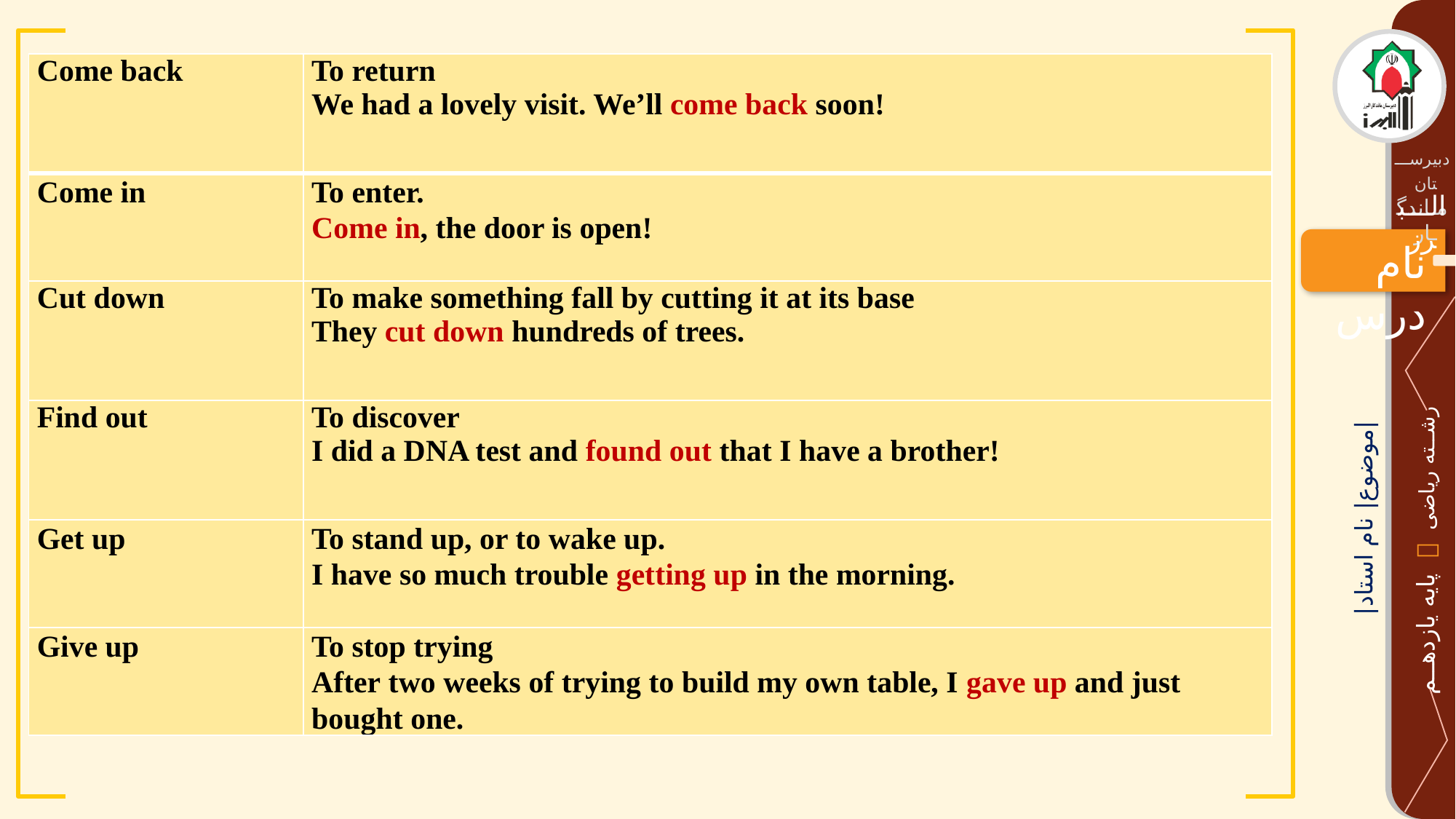

| Come back | To return We had a lovely visit. We’ll come back soon! |
| --- | --- |
| Come in | To enter. Come in, the door is open! |
| Cut down | To make something fall by cutting it at its base They cut down hundreds of trees. |
| Find out | To discover I did a DNA test and found out that I have a brother! |
| Get up | To stand up, or to wake up. I have so much trouble getting up in the morning. |
| Give up | To stop trying After two weeks of trying to build my own table, I gave up and just bought one. |